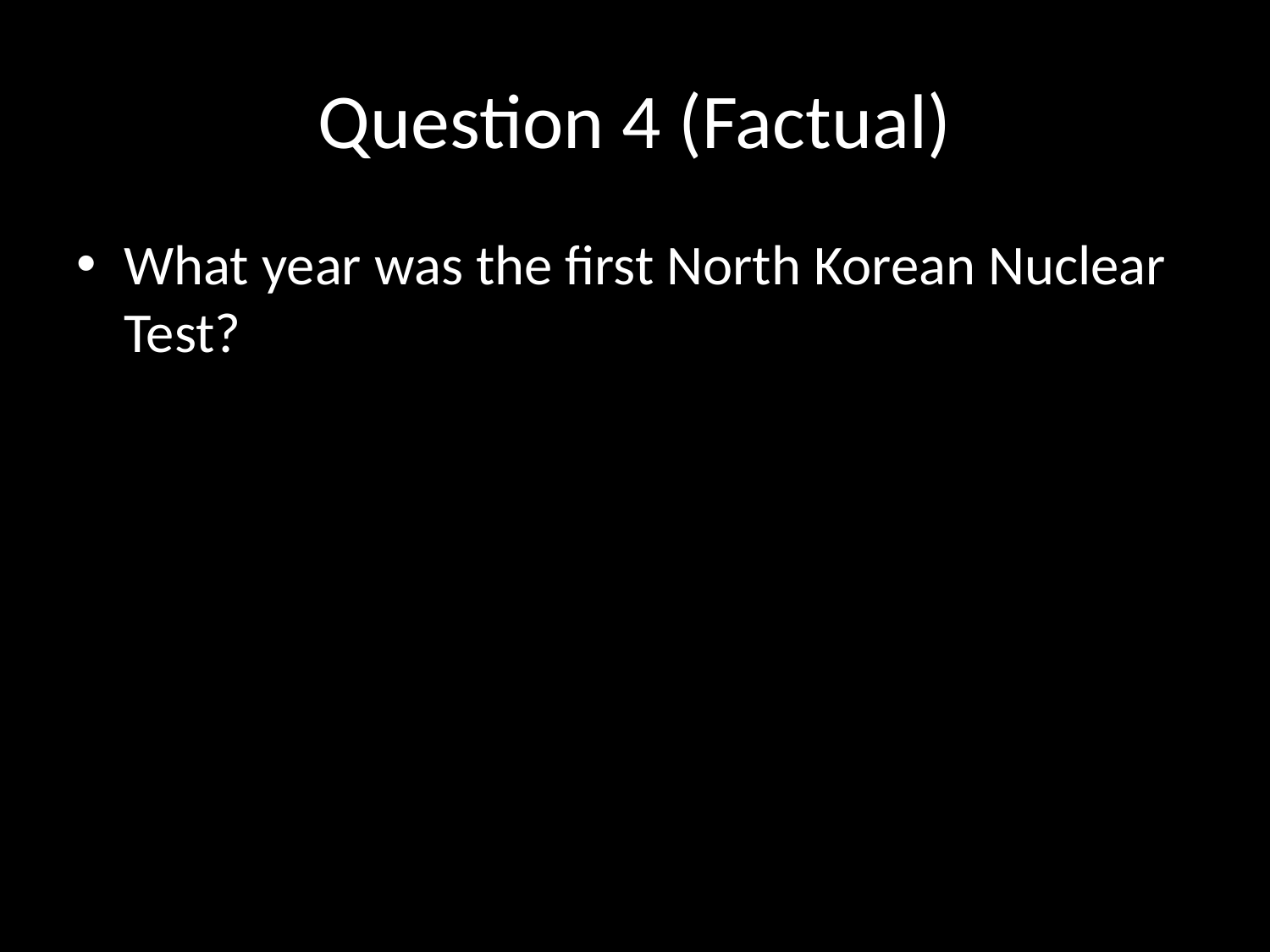

# Question 4 (Factual)
What year was the first North Korean Nuclear Test?